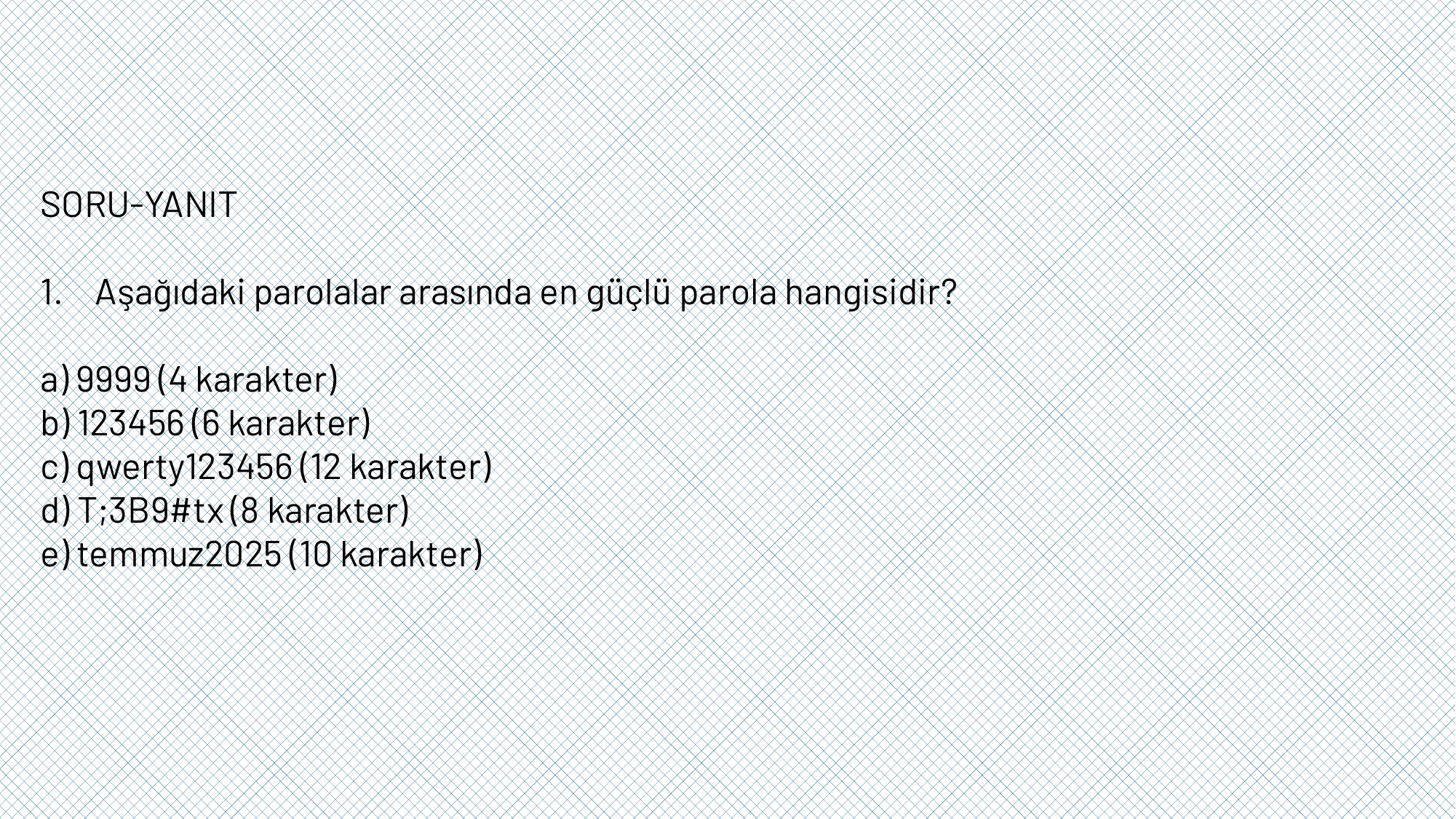

SORU-YANIT

Aşağıdaki parolalar arasında en güçlü parola hangisidir?

a) 9999 (4 karakter)
b) 123456 (6 karakter)
c) qwerty123456 (12 karakter)
d) T;3B9#tx (8 karakter)
e) temmuz2025 (10 karakter)